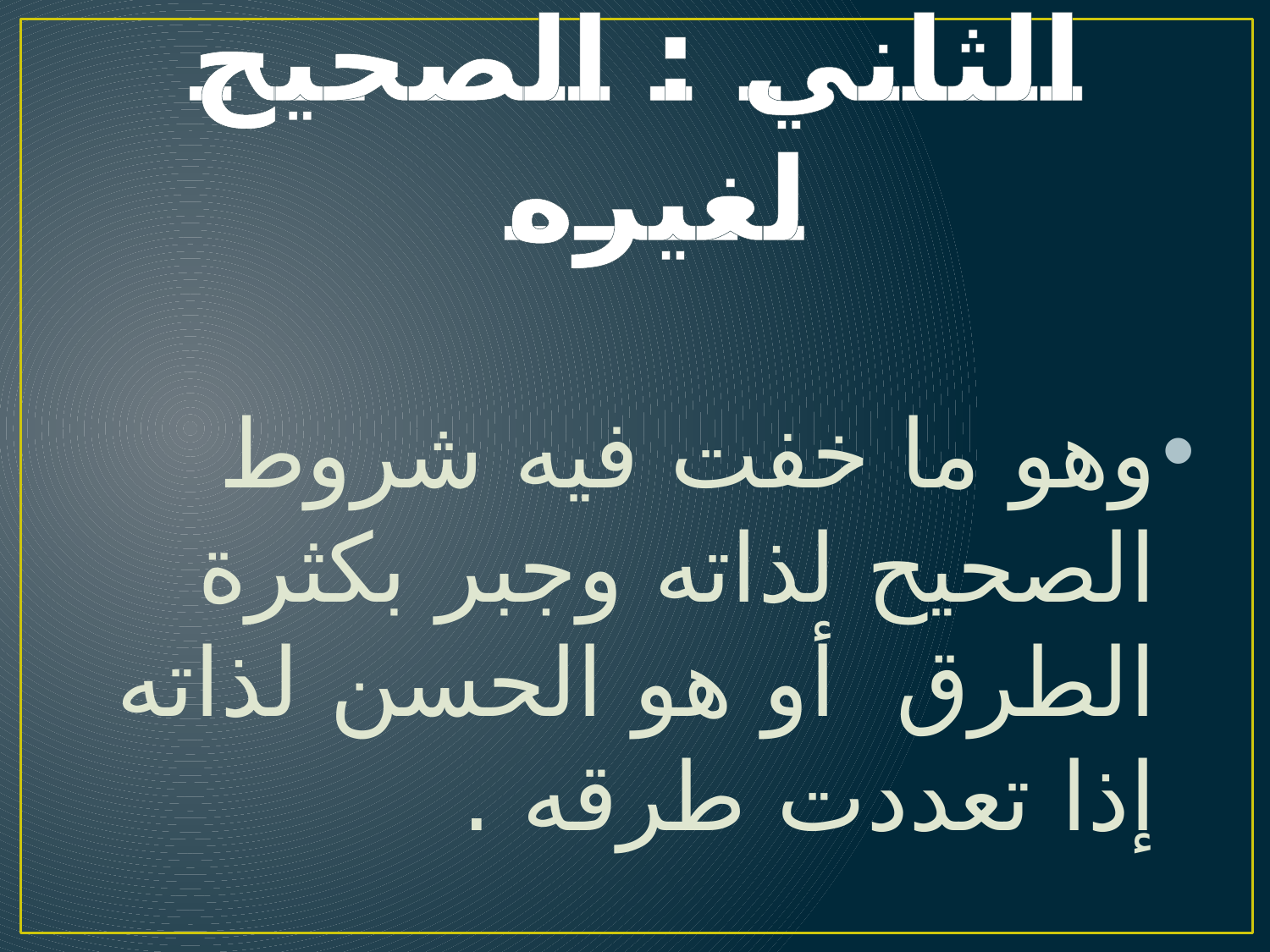

# الثاني : الصحيح لغيره
وهو ما خفت فيه شروط الصحيح لذاته وجبر بكثرة الطرق  أو هو الحسن لذاته إذا تعددت طرقه .